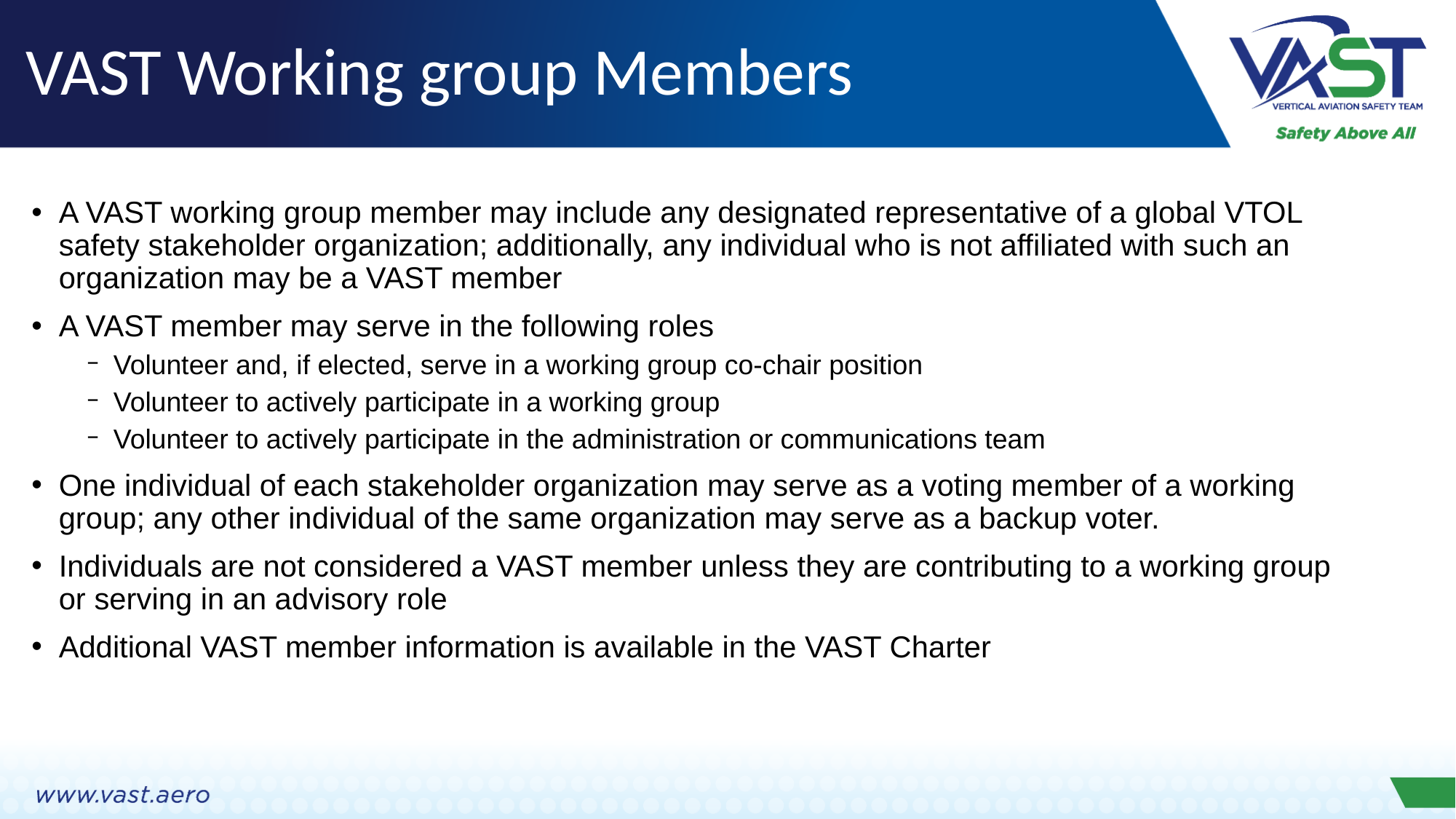

# VAST Working group Members
A VAST working group member may include any designated representative of a global VTOL safety stakeholder organization; additionally, any individual who is not affiliated with such an organization may be a VAST member
A VAST member may serve in the following roles
Volunteer and, if elected, serve in a working group co-chair position
Volunteer to actively participate in a working group
Volunteer to actively participate in the administration or communications team
One individual of each stakeholder organization may serve as a voting member of a working group; any other individual of the same organization may serve as a backup voter.
Individuals are not considered a VAST member unless they are contributing to a working group or serving in an advisory role
Additional VAST member information is available in the VAST Charter